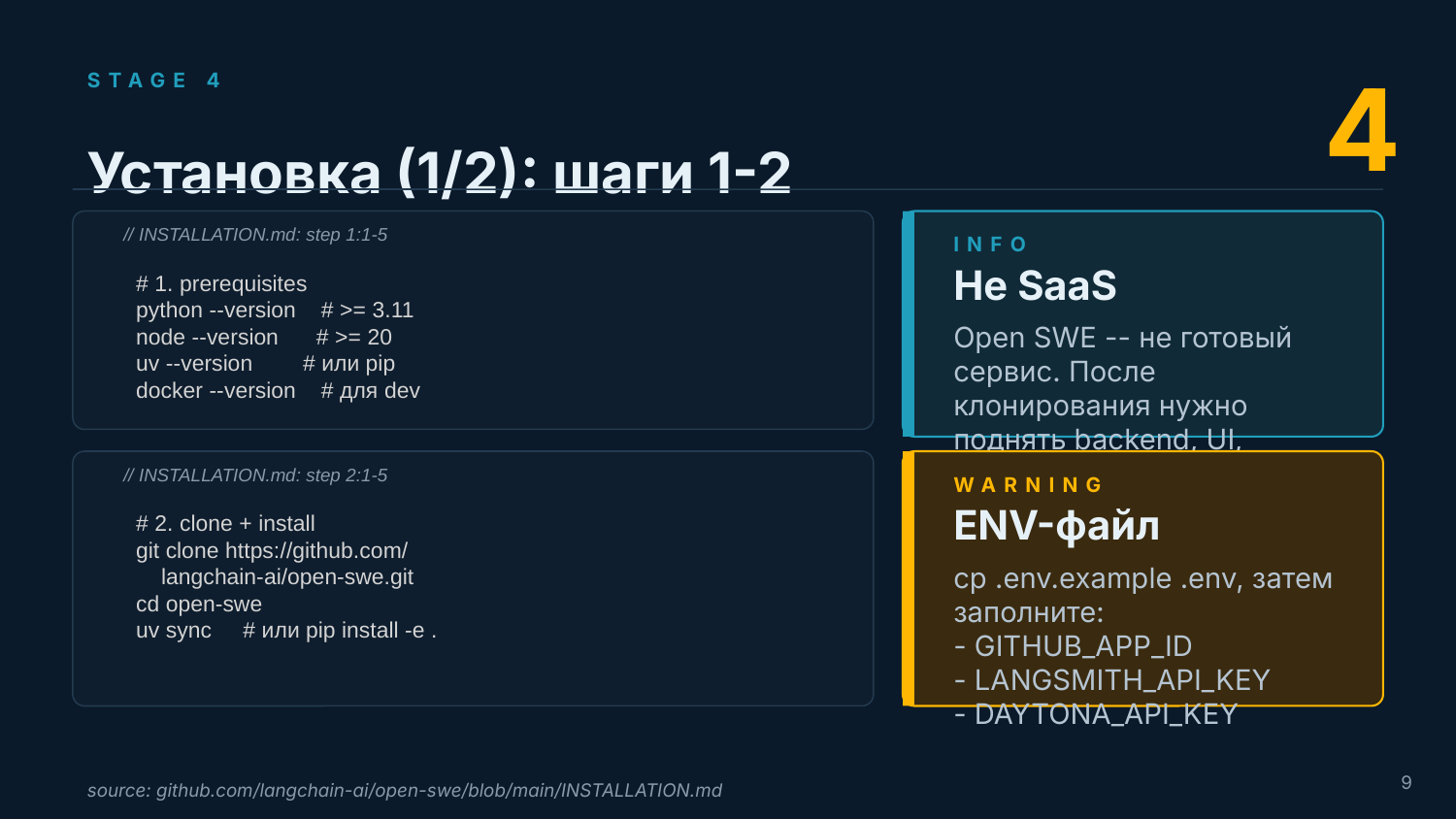

4
STAGE 4
Установка (1/2): шаги 1-2

// INSTALLATION.md: step 1:1-5
INFO
  # 1. prerequisites
  python --version    # >= 3.11
  node --version      # >= 20
  uv --version        # или pip
  docker --version    # для dev

Не SaaS
Open SWE -- не готовый сервис. После клонирования нужно поднять backend, UI, sandbox, GitHub App, LangSmith.

// INSTALLATION.md: step 2:1-5
WARNING
  # 2. clone + install
  git clone https://github.com/
      langchain-ai/open-swe.git
  cd open-swe
  uv sync     # или pip install -e .

ENV-файл
cp .env.example .env, затем заполните:
- GITHUB_APP_ID
- LANGSMITH_API_KEY
- DAYTONA_API_KEY
9
source: github.com/langchain-ai/open-swe/blob/main/INSTALLATION.md